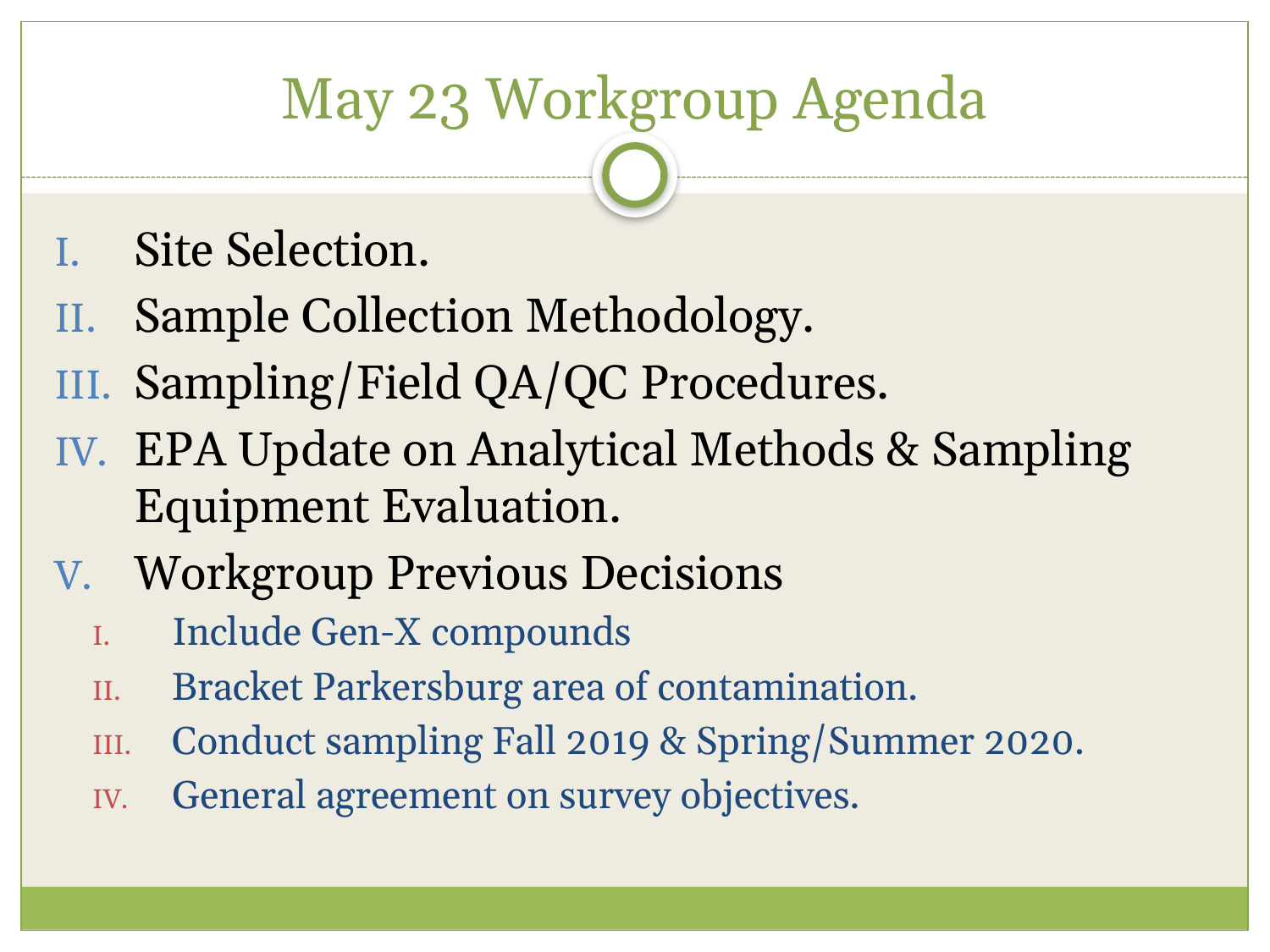

# May 23 Workgroup Agenda
Site Selection.
Sample Collection Methodology.
Sampling/Field QA/QC Procedures.
EPA Update on Analytical Methods & Sampling Equipment Evaluation.
Workgroup Previous Decisions
Include Gen-X compounds
Bracket Parkersburg area of contamination.
Conduct sampling Fall 2019 & Spring/Summer 2020.
General agreement on survey objectives.